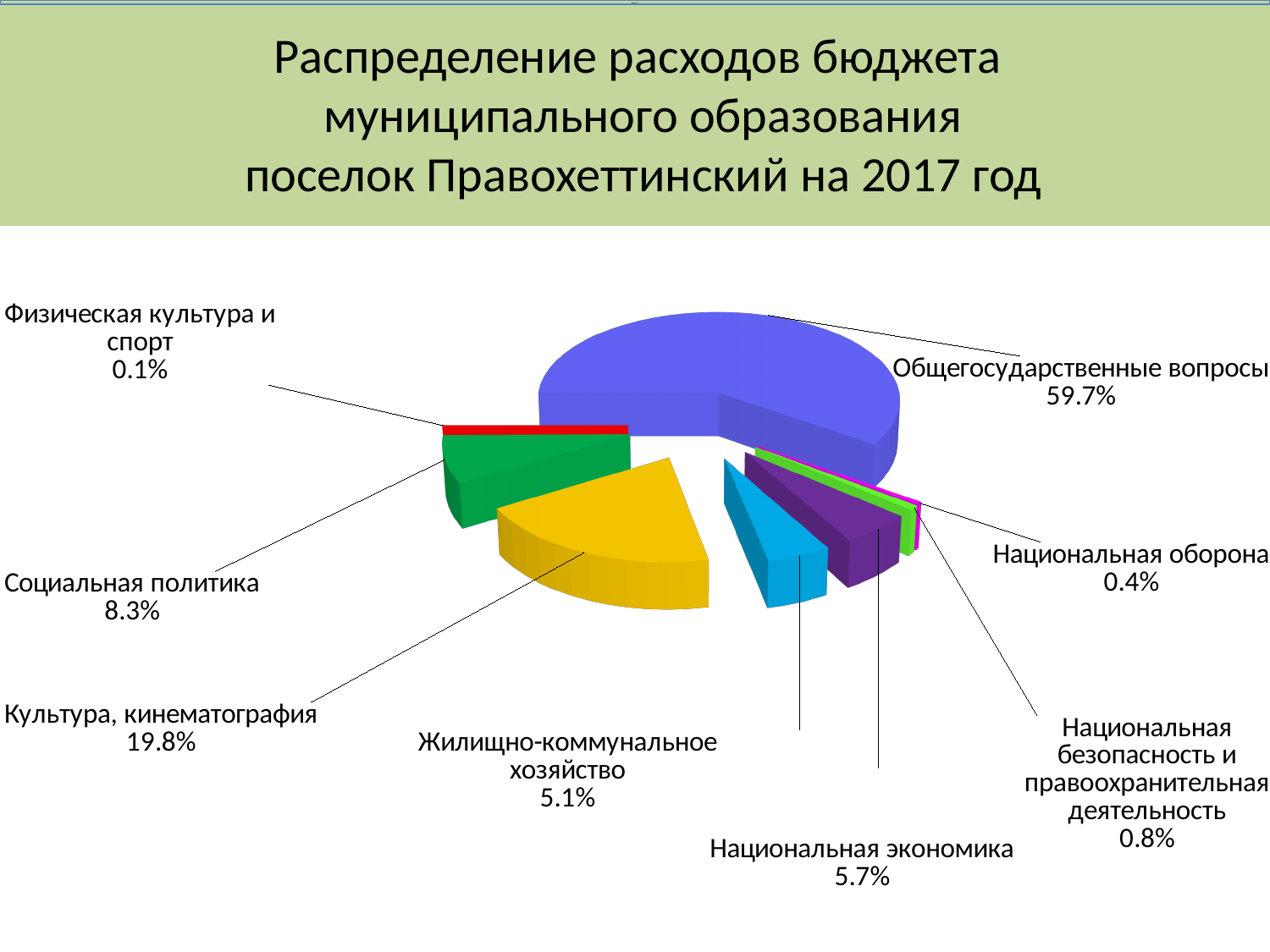

### Chart

| Category |
|---|
# Распределение расходов бюджета
 муниципального образования
 поселок Правохеттинский на 2017 год
| Перечень |
| --- |

[unsupported chart]